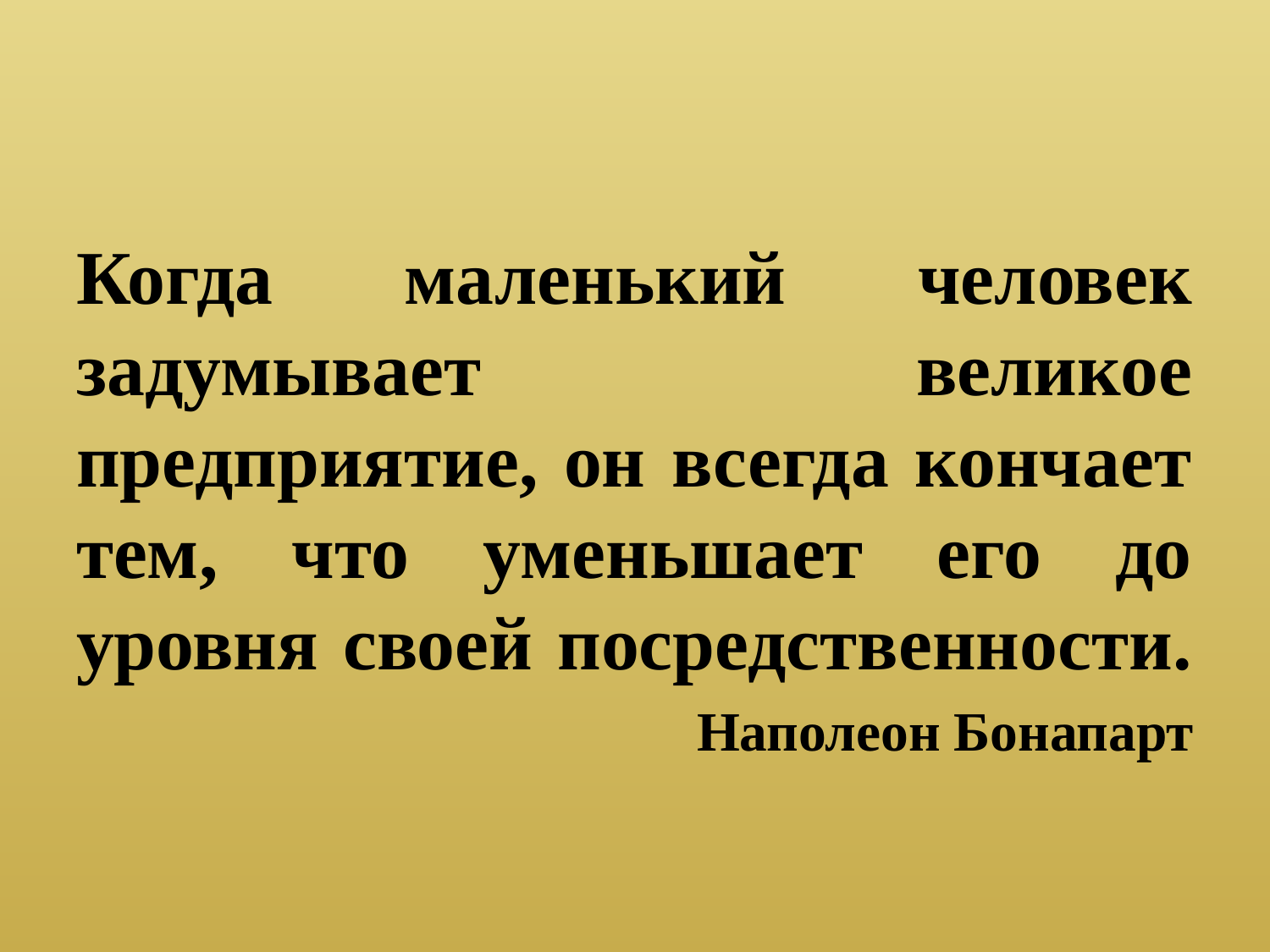

#
Когда маленький человек задумывает великое предприятие, он всегда кончает тем, что уменьшает его до уровня своей посредственности.
Наполеон Бонапарт